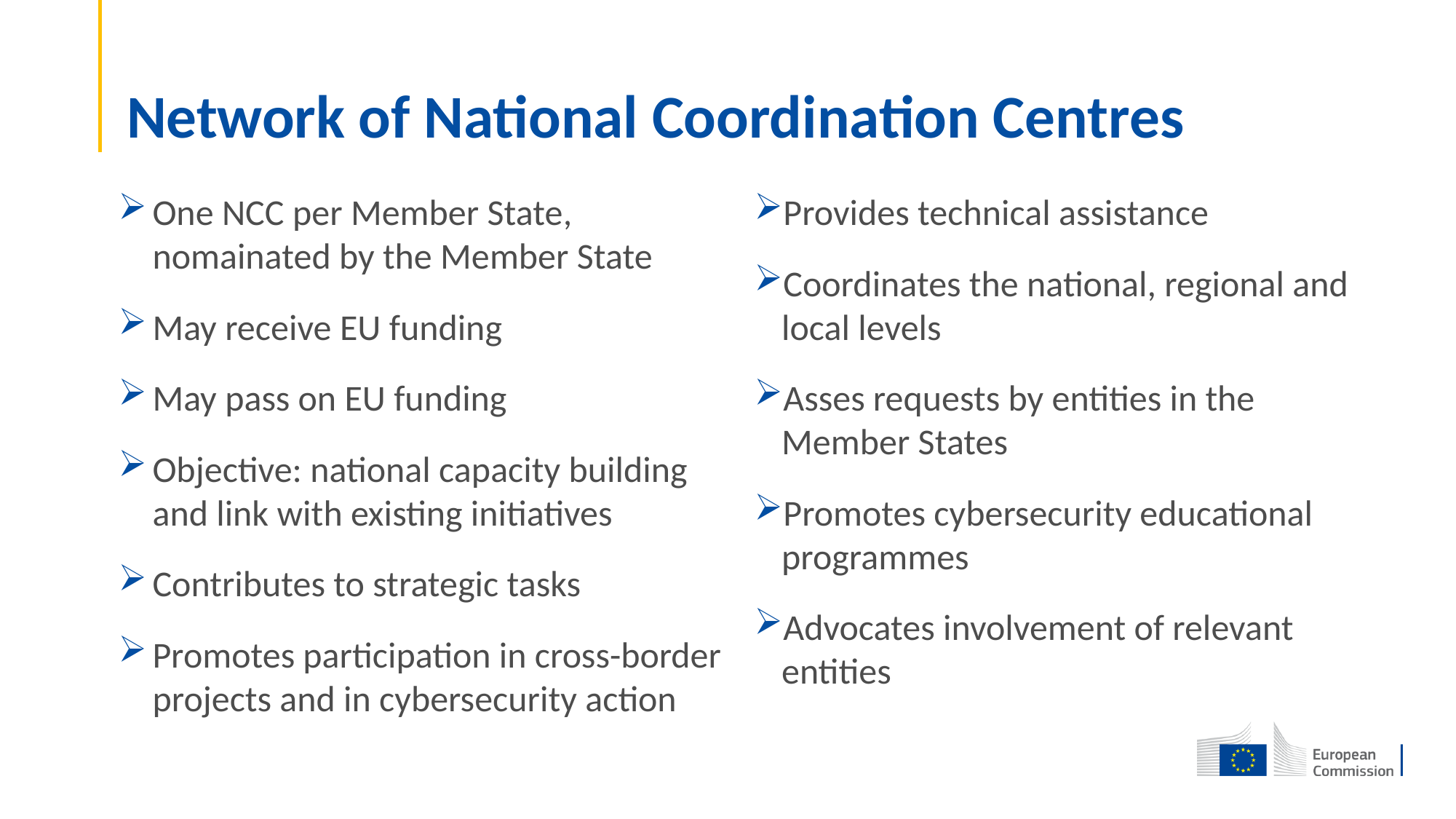

# Network of National Coordination Centres
One NCC per Member State, nomainated by the Member State
May receive EU funding
May pass on EU funding
Objective: national capacity building  and link with existing initiatives
Contributes to strategic tasks
Promotes participation in cross-border projects and in cybersecurity action
Provides technical assistance
Coordinates the national, regional and local levels
Asses requests by entities in the Member States
Promotes cybersecurity educational programmes
Advocates involvement of relevant entities